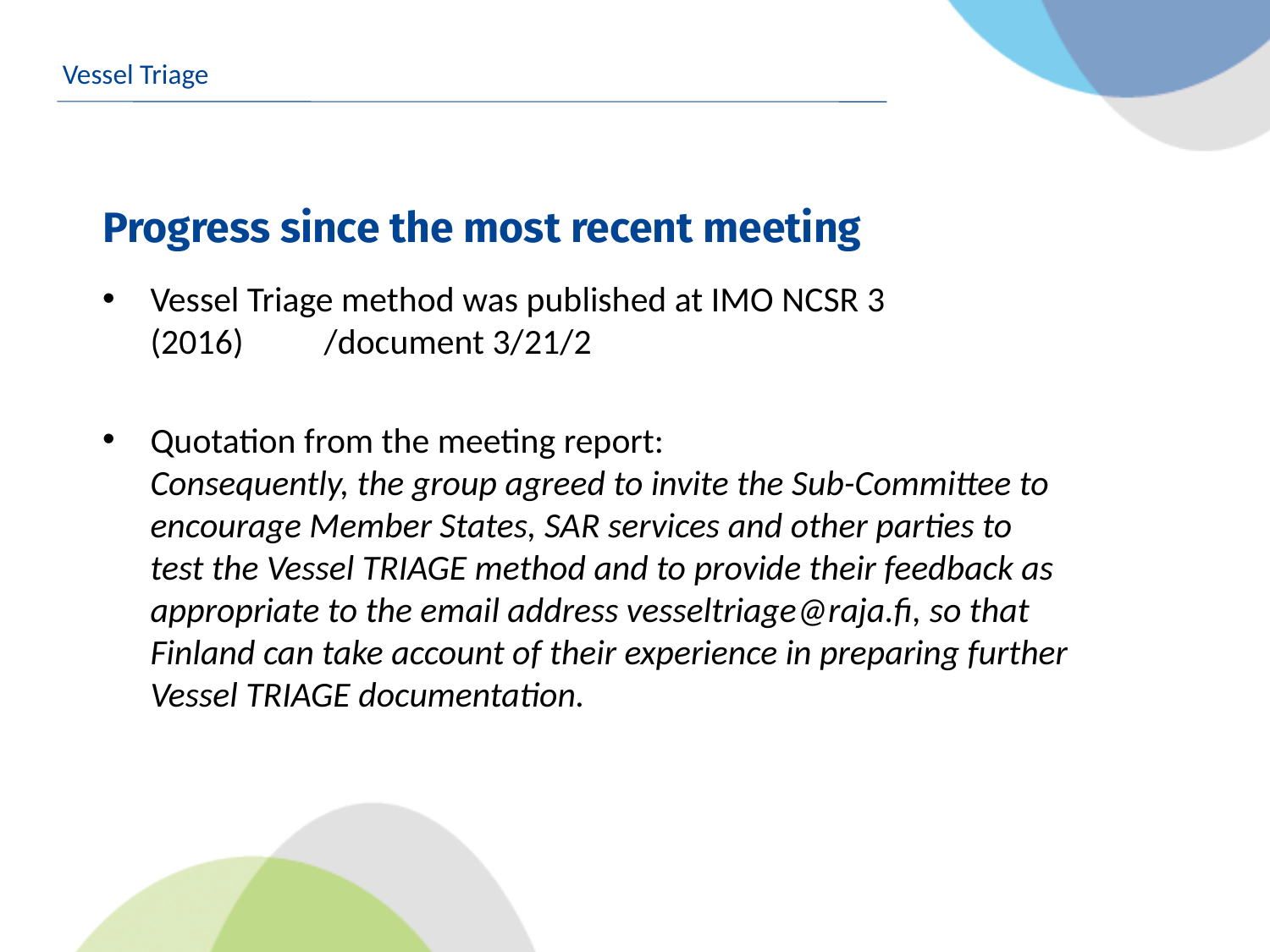

Vessel Triage
# Progress since the most recent meeting
Vessel Triage method was published at IMO NCSR 3 (2016)          /document 3/21/2

Quotation from the meeting report:
Consequently, the group agreed to invite the Sub-Committee to encourage Member States, SAR services and other parties to test the Vessel TRIAGE method and to provide their feedback as appropriate to the email address vesseltriage@raja.fi, so that Finland can take account of their experience in preparing further Vessel TRIAGE documentation.